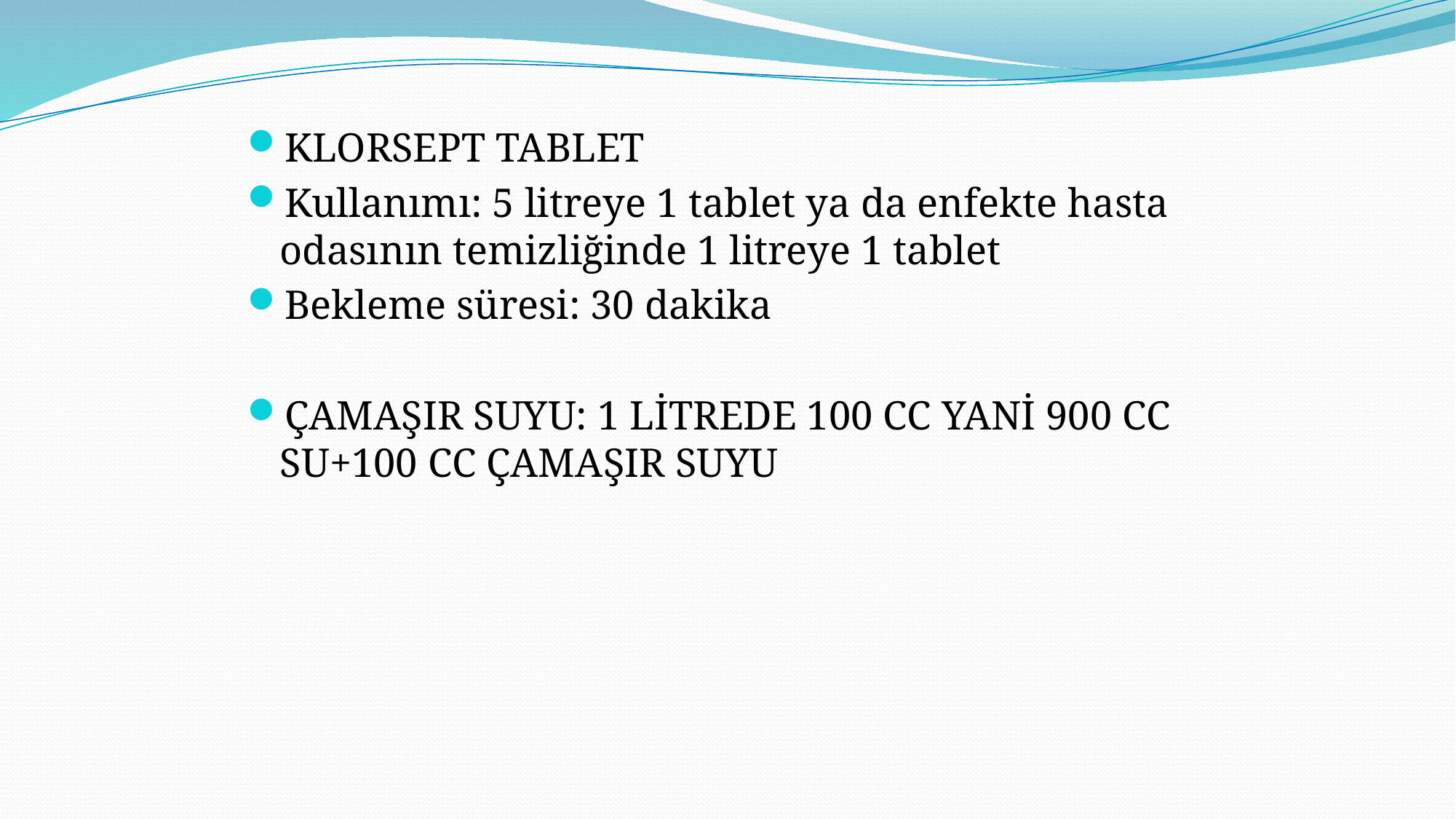

KLORSEPT TABLET
Kullanımı: 5 litreye 1 tablet ya da enfekte hasta odasının temizliğinde 1 litreye 1 tablet
Bekleme süresi: 30 dakika

ÇAMAŞIR SUYU: 1 LİTREDE 100 CC YANİ 900 CC SU+100 CC ÇAMAŞIR SUYU